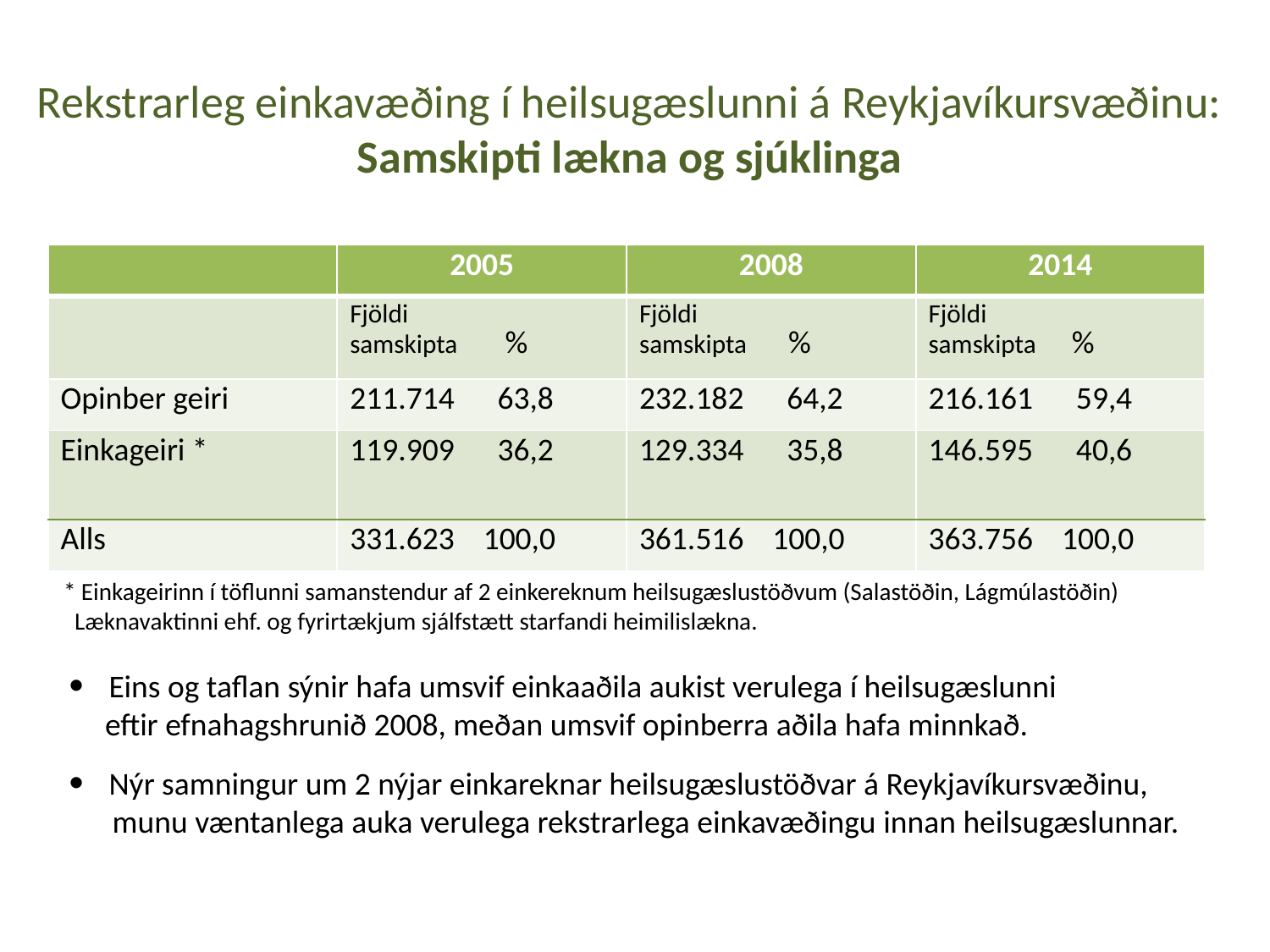

# Rekstrarleg einkavæðing í heilsugæslunni á Reykjavíkursvæðinu: Samskipti lækna og sjúklinga
|  | 2005 | 2008 | 2014 |
| --- | --- | --- | --- |
|  | Fjöldi samskipta % | Fjöldi samskipta % | Fjöldi samskipta % |
| Opinber geiri | 211.714 63,8 | 232.182 64,2 | 216.161 59,4 |
| Einkageiri \* | 119.909 36,2 | 129.334 35,8 | 146.595 40,6 |
| Alls | 331.623 100,0 | 361.516 100,0 | 363.756 100,0 |
Fjöldi heimsókna til heimilislækna í einkageiranum
 og hjá hinu opinbera
* Einkageirinn í töflunni samanstendur af 2 einkereknum heilsugæslustöðvum (Salastöðin, Lágmúlastöðin)
  Læknavaktinni ehf. og fyrirtækjum sjálfstætt starfandi heimilislækna.
Eins og taflan sýnir hafa umsvif einkaaðila aukist verulega í heilsugæslunni
     eftir efnahagshrunið 2008, meðan umsvif opinberra aðila hafa minnkað.

Nýr samningur um 2 nýjar einkareknar heilsugæslustöðvar á Reykjavíkursvæðinu,
      munu væntanlega auka verulega rekstrarlega einkavæðingu innan heilsugæslunnar.